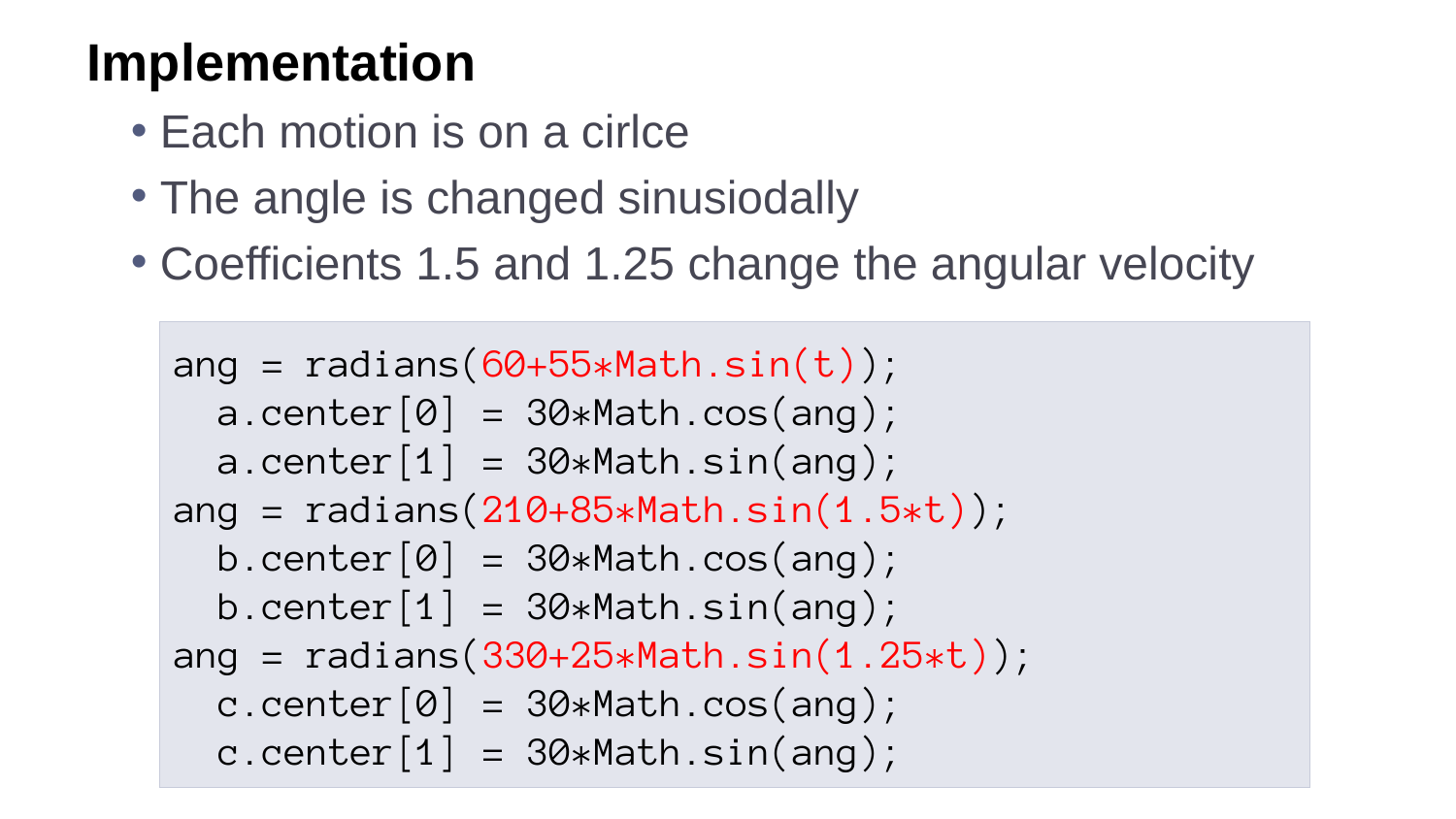

Implementation
Each motion is on a cirlce
The angle is changed sinusiodally
Coefficients 1.5 and 1.25 change the angular velocity
ang = radians(60+55*Math.sin(t));
  a.center[0] = 30*Math.cos(ang);
  a.center[1] = 30*Math.sin(ang);
ang = radians(210+85*Math.sin(1.5*t));
  b.center[0] = 30*Math.cos(ang);
  b.center[1] = 30*Math.sin(ang);
ang = radians(330+25*Math.sin(1.25*t));
  c.center[0] = 30*Math.cos(ang);
  c.center[1] = 30*Math.sin(ang);